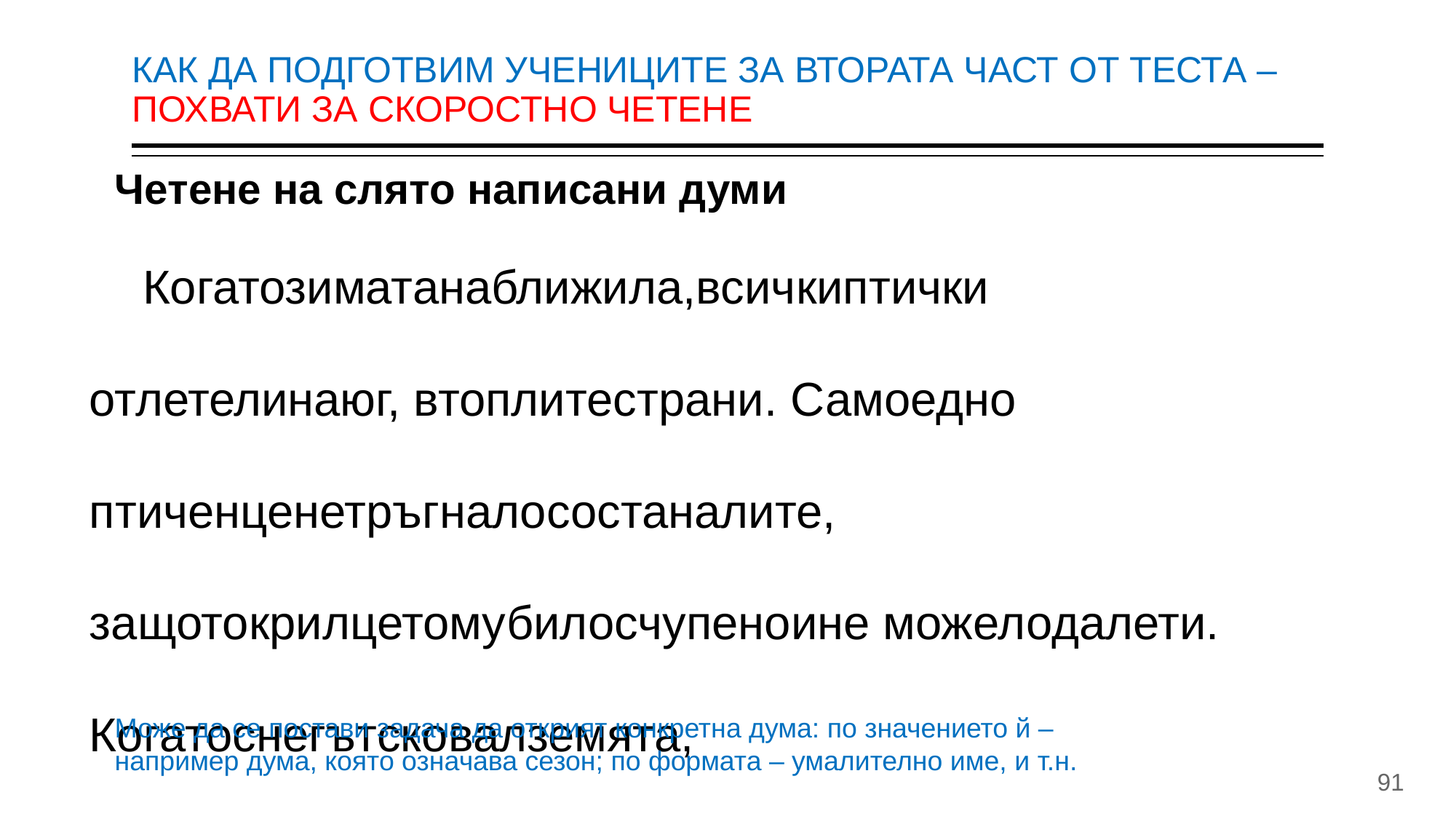

# КАК ДА ПОДГОТВИМ УЧЕНИЦИТЕ ЗА ВТОРАТА ЧАСТ ОТ ТЕСТА –ПОХВАТИ ЗА СКОРОСТНО ЧЕТЕНЕ
Четене на слято написани думи

    Когатозиматанаближила,всичкиптички отлетелинаюг, втоплитестрани. Самоедно птиченценетръгналосостаналите,
защотокрилцетомубилосчупеноине можелодалети. Когатоснегътсковалземята,
тосеотправилокъмгората,къдетосенадявалоданамеризакрилаотстуда.
Може да се постави задача да открият конкретна дума: по значението й – например дума, която означава сезон; по формата – умалително име, и т.н.
91